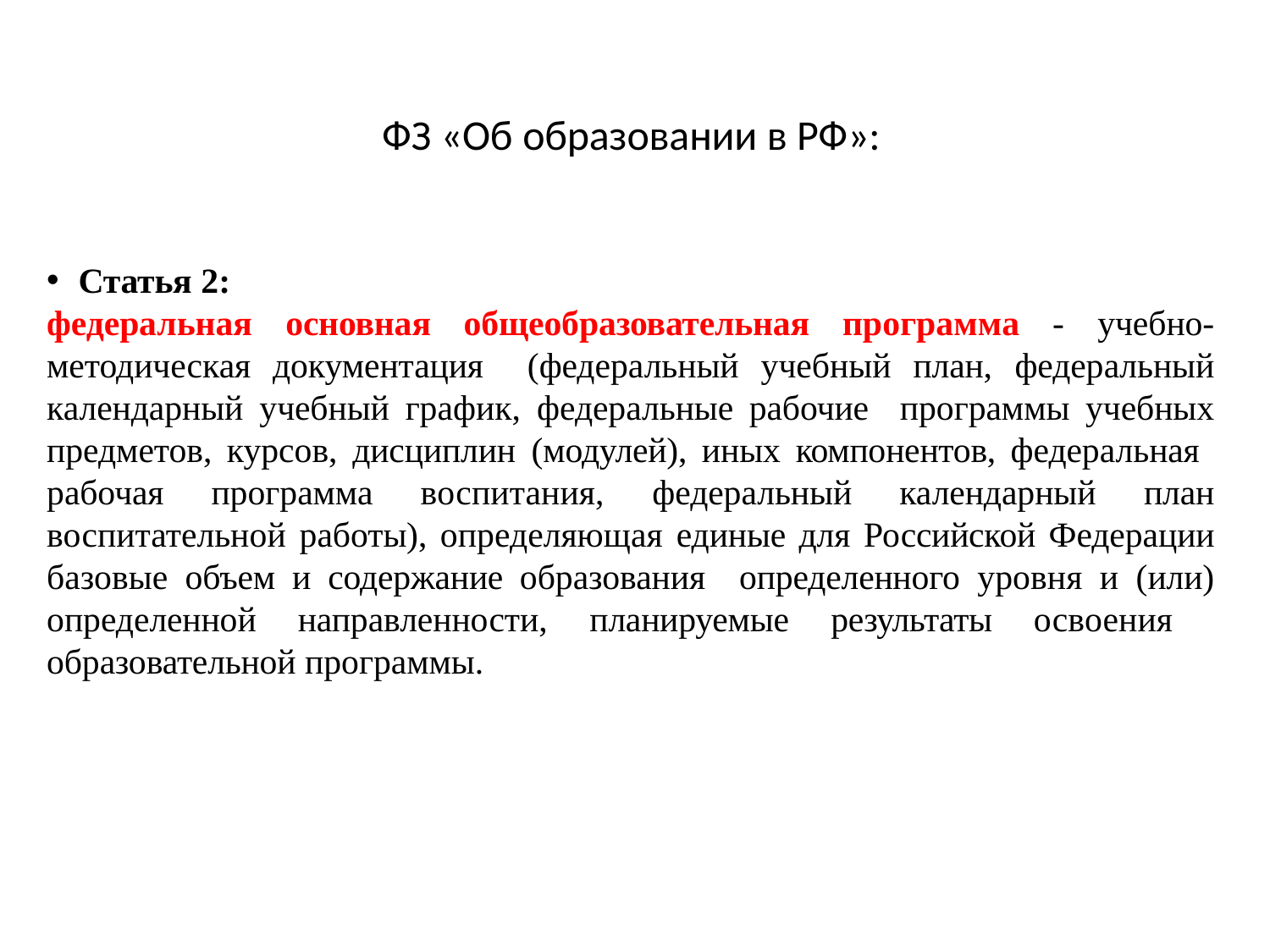

# ФЗ «Об образовании в РФ»:
Статья 2:
федеральная основная общеобразовательная программа - учебно-методическая документация  (федеральный учебный план, федеральный календарный учебный график, федеральные рабочие  программы учебных предметов, курсов, дисциплин (модулей), иных компонентов, федеральная  рабочая программа воспитания, федеральный календарный план воспитательной работы), определяющая единые для Российской Федерации базовые объем и содержание образования  определенного уровня и (или) определенной направленности, планируемые результаты освоения  образовательной программы.